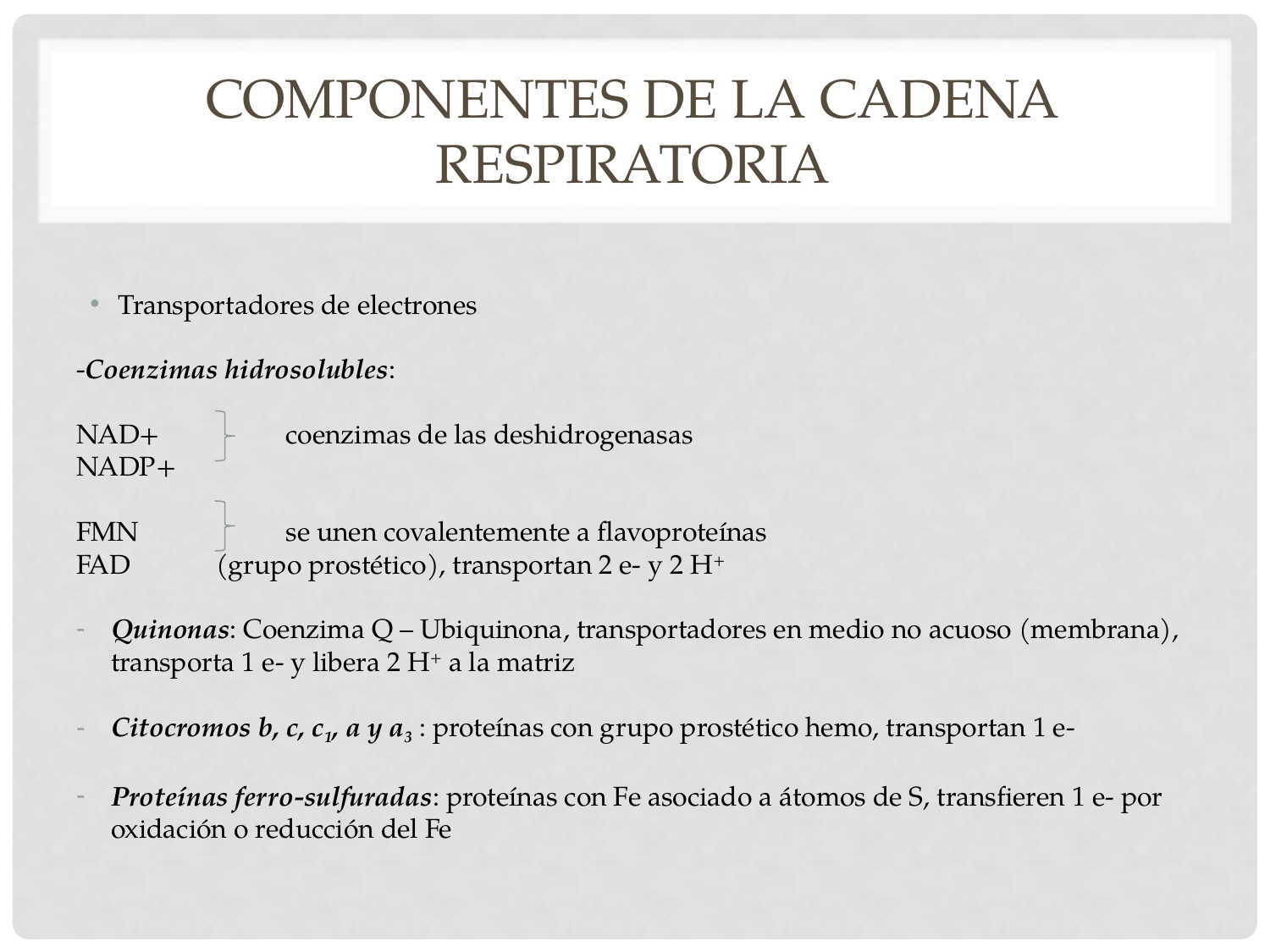

# Componentes de la cadena respiratoria

Transportadores de electrones

-Coenzimas hidrosolubles:

NAD+		coenzimas de las deshidrogenasas
NADP+

FMN                	se unen covalentemente a flavoproteínas
FAD		(grupo prostético), transportan 2 e- y 2 H+

Quinonas: Coenzima Q – Ubiquinona, transportadores en medio no acuoso (membrana), transporta 1 e- y libera 2 H+ a la matriz

Citocromos b, c, c1, a y a3 : proteínas con grupo prostético hemo, transportan 1 e-

Proteínas ferro-sulfuradas: proteínas con Fe asociado a átomos de S, transfieren 1 e- por oxidación o reducción del Fe